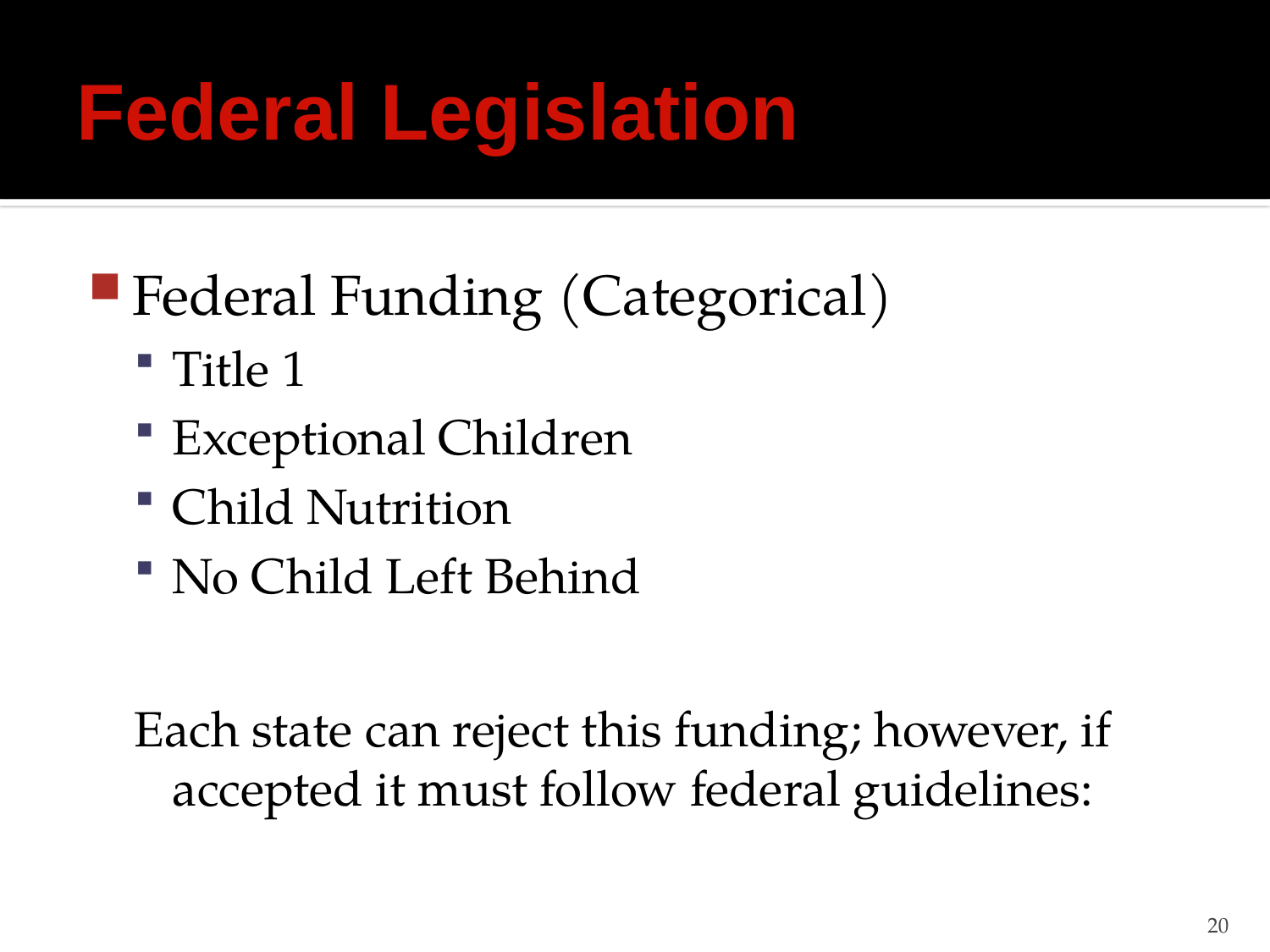

# Federal Legislation
Federal Funding (Categorical)
Title 1
Exceptional Children
Child Nutrition
No Child Left Behind

Each state can reject this funding; however, if accepted it must follow federal guidelines:

20